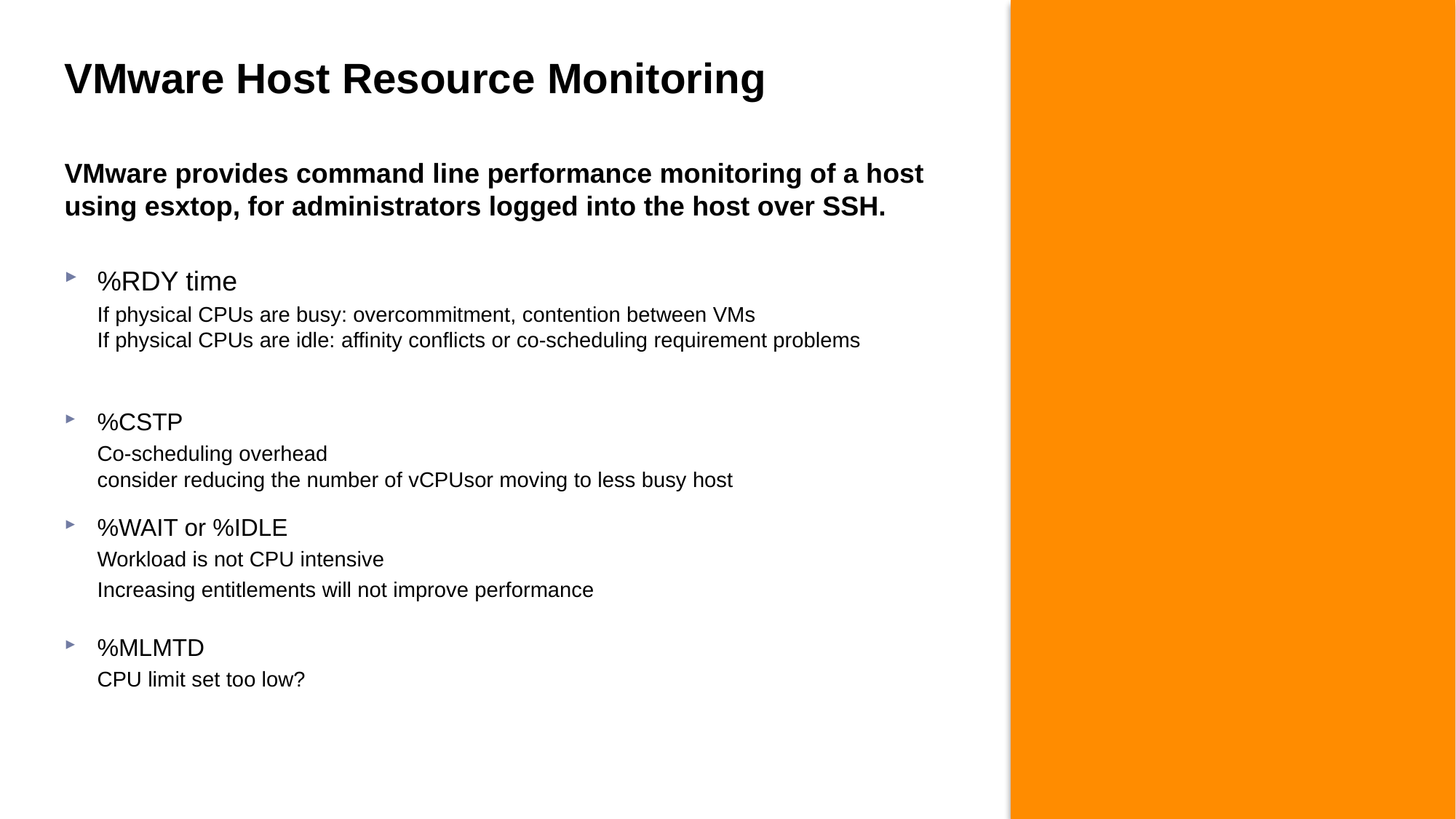

# VMware Host Resource Monitoring
VMware provides command line performance monitoring of a host using esxtop, for administrators logged into the host over SSH.

%RDY time
If physical CPUs are busy: overcommitment, contention between VMs
If physical CPUs are idle: affinity conflicts or co-scheduling requirement problems

%CSTP
Co-scheduling overhead
consider reducing the number of vCPUsor moving to less busy host
%WAIT or %IDLE
Workload is not CPU intensive
Increasing entitlements will not improve performance

%MLMTD
CPU limit set too low?